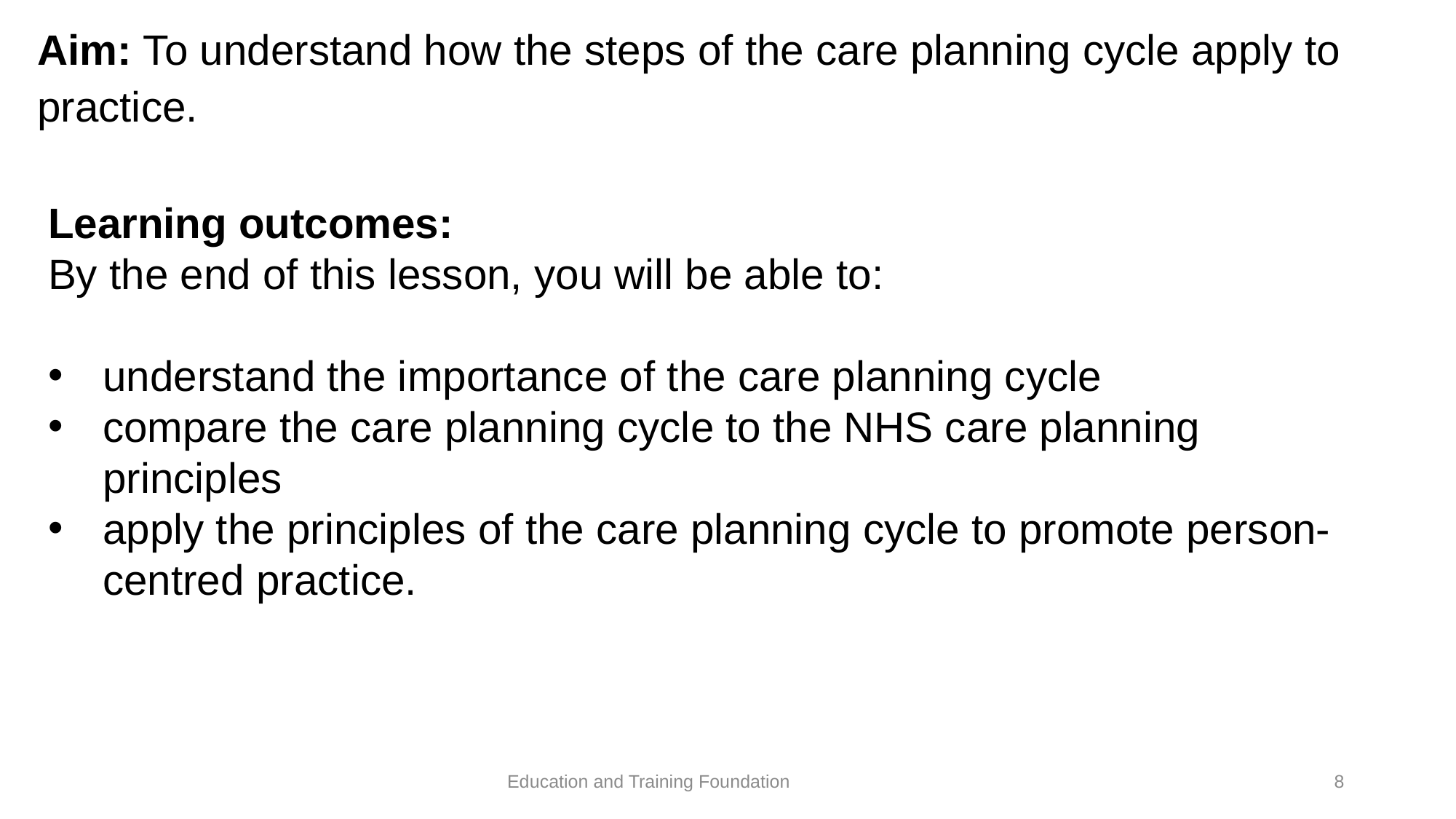

# Aim: To understand how the steps of the care planning cycle apply to practice.
Learning outcomes:
By the end of this lesson, you will be able to:

understand the importance of the care planning cycle
compare the care planning cycle to the NHS care planning principles
apply the principles of the care planning cycle to promote person-centred practice.
8
Education and Training Foundation